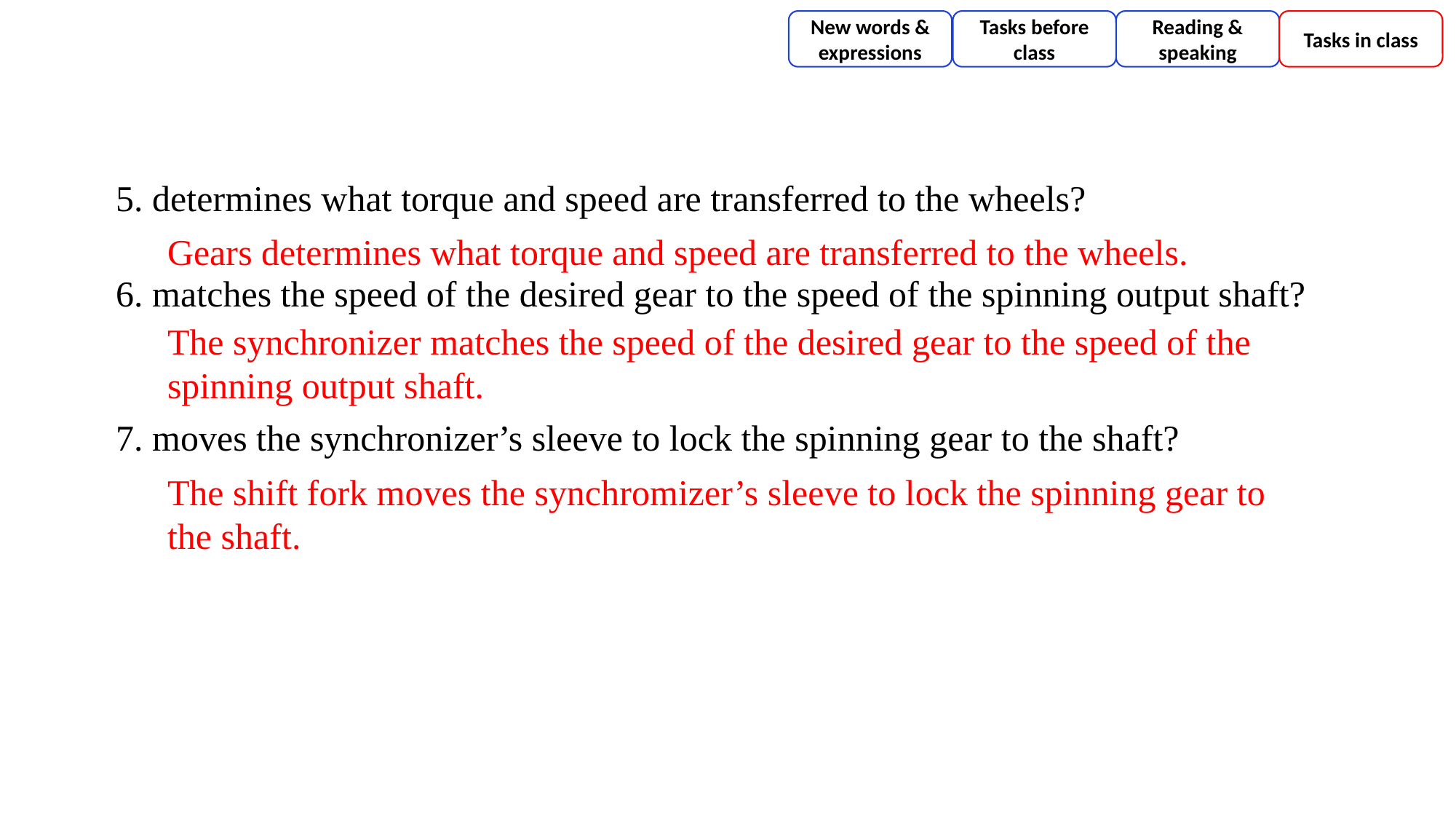

New words & expressions
Tasks before class
Reading & speaking
Tasks in class
5. determines what torque and speed are transferred to the wheels?

6. matches the speed of the desired gear to the speed of the spinning output shaft?

7. moves the synchronizer’s sleeve to lock the spinning gear to the shaft?

Gears determines what torque and speed are transferred to the wheels.
The synchronizer matches the speed of the desired gear to the speed of the spinning output shaft.
The shift fork moves the synchromizer’s sleeve to lock the spinning gear to the shaft.